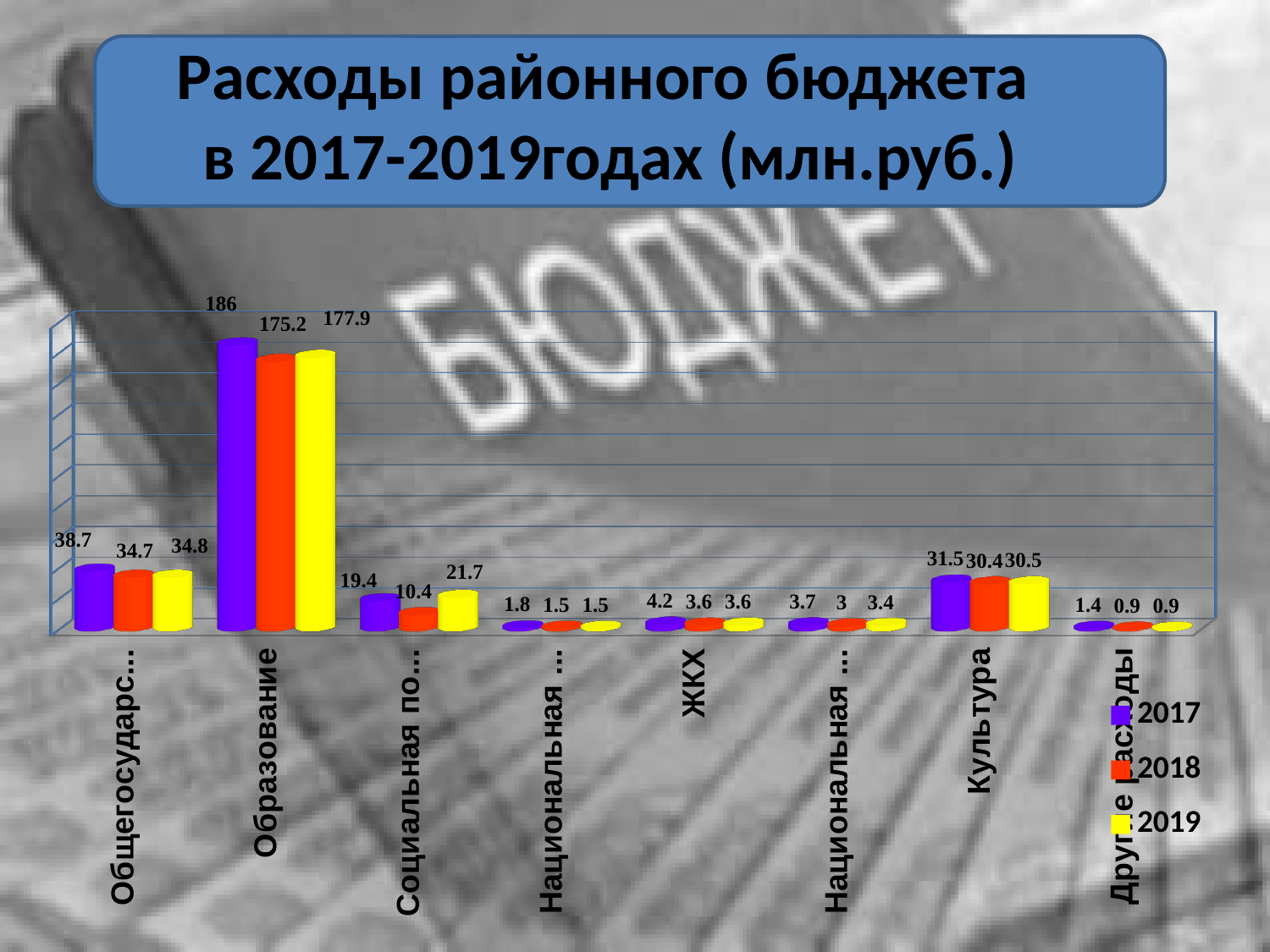

Расходы районного бюджета
в 2017-2019годах (млн.руб.)

[unsupported chart]